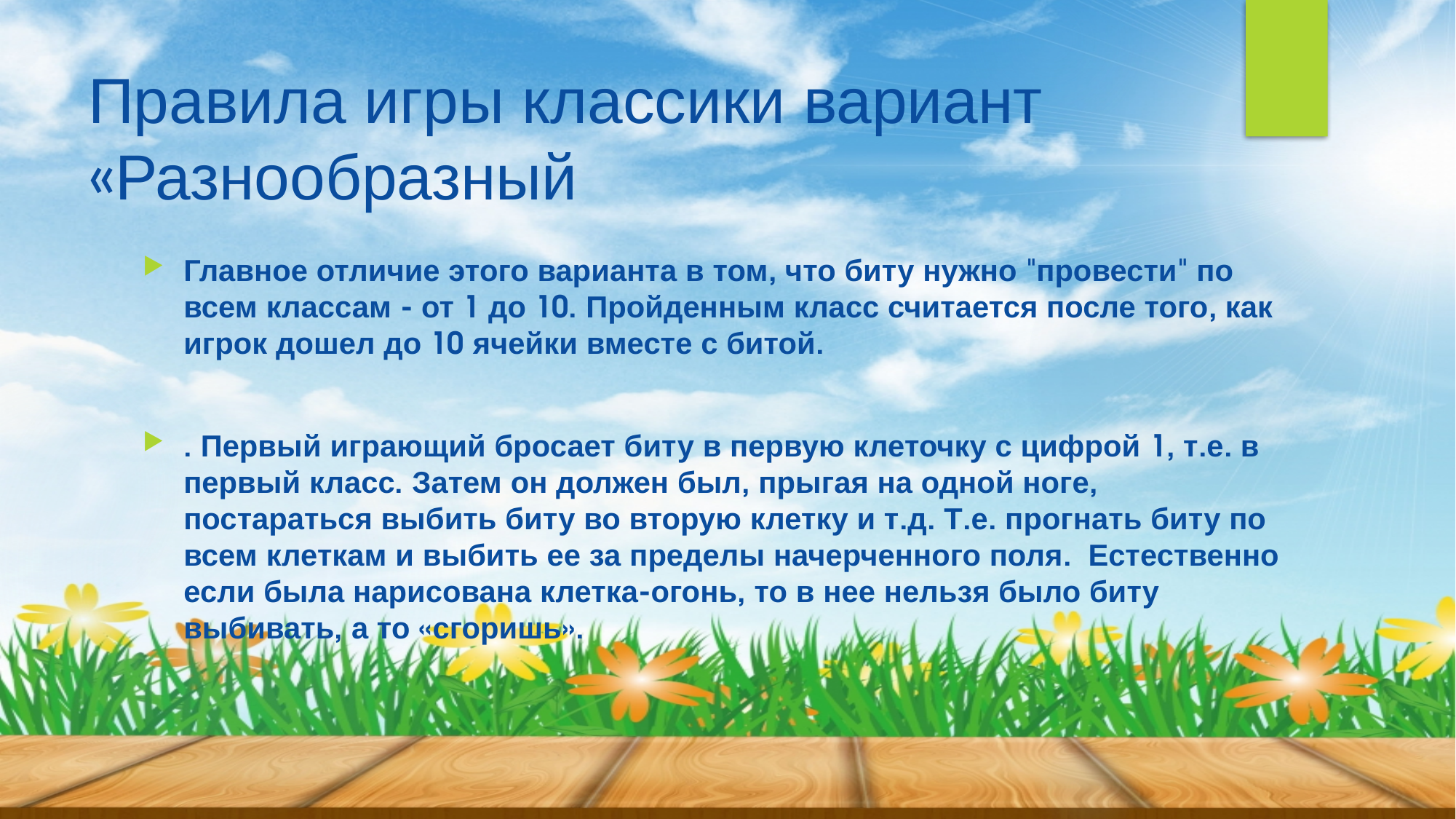

# Правила игры классики вариант «Разнообразный
Главное отличие этого варианта в том, что биту нужно "провести" по всем классам - от 1 до 10. Пройденным класс считается после того, как игрок дошел до 10 ячейки вместе с битой.

. Первый играющий бросает биту в первую клеточку с цифрой 1, т.е. в первый класс. Затем он должен был, прыгая на одной ноге, постараться выбить биту во вторую клетку и т.д. Т.е. прогнать биту по всем клеткам и выбить ее за пределы начерченного поля.  Естественно если была нарисована клетка-огонь, то в нее нельзя было биту выбивать, а то «сгоришь».